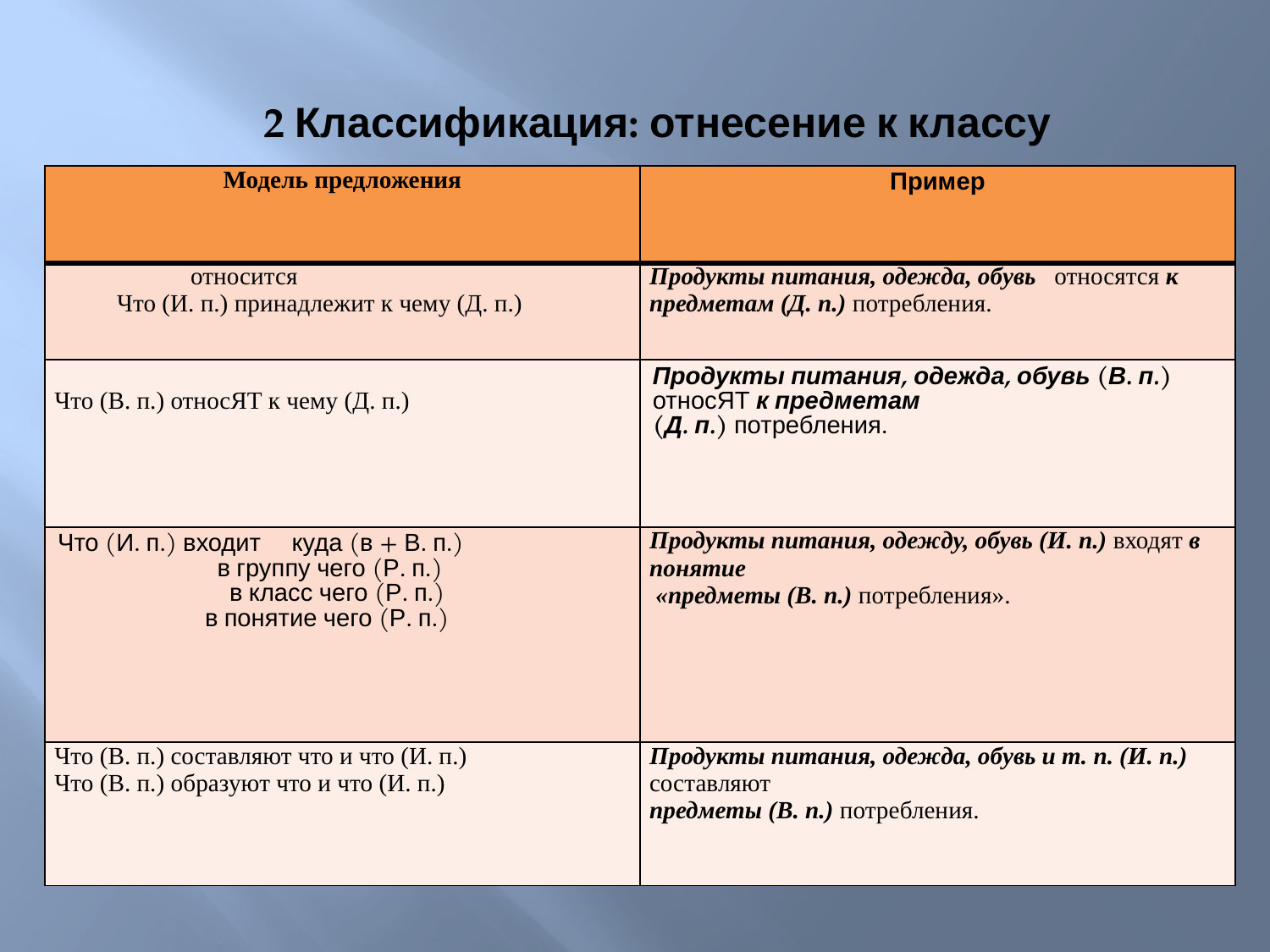

2 Классификация: отнесение к классу

| Модель предложения | Пример |
| --- | --- |
| относится Что (И. п.) принадлежит к чему (Д. п.) | Продукты питания, одежда, обувь относятся к предметам (Д. п.) потребления. |
| Что (В. п.) относЯТ к чему (Д. п.) | Продукты питания, одежда, обувь (В. п.) относЯТ к предметам (Д. п.) потребления. |
| Что (И. п.) входит куда (в + В. п.) в группу чего (Р. п.) в класс чего (Р. п.) в понятие чего (Р. п.) | Продукты питания, одежду, обувь (И. п.) входят в понятие «предметы (В. п.) потребления». |
| Что (В. п.) составляют что и что (И. п.) Что (В. п.) образуют что и что (И. п.) | Продукты питания, одежда, обувь и т. п. (И. п.) составляют предметы (В. п.) потребления. |